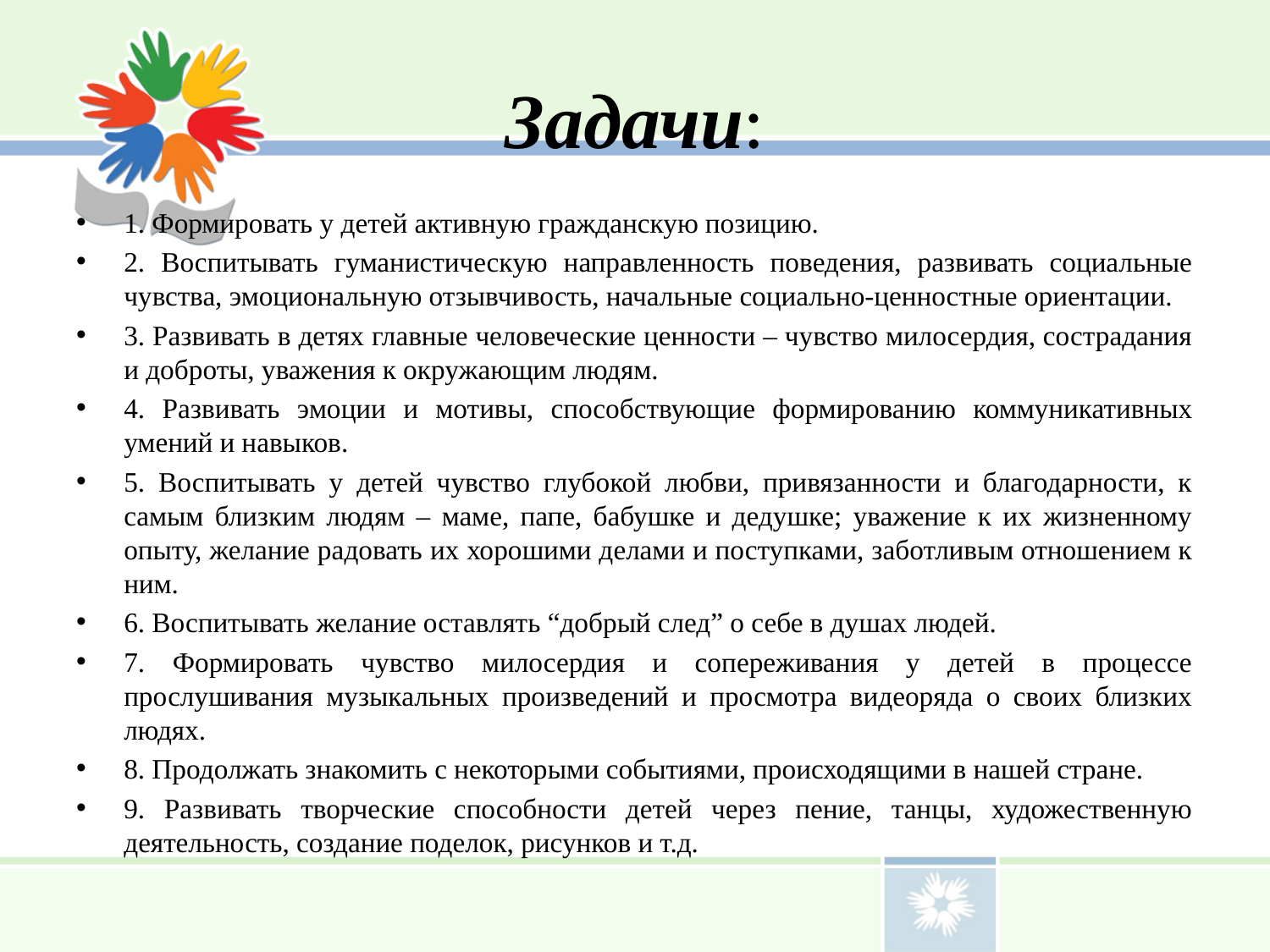

# Задачи:

[unsupported chart]

1. Формировать у детей активную гражданскую позицию.
2. Воспитывать гуманистическую направленность поведения, развивать социальные чувства, эмоциональную отзывчивость, начальные социально-ценностные ориентации.
3. Развивать в детях главные человеческие ценности – чувство милосердия, сострадания и доброты, уважения к окружающим людям.
4. Развивать эмоции и мотивы, способствующие формированию коммуникативных умений и навыков.
5. Воспитывать у детей чувство глубокой любви, привязанности и благодарности, к самым близким людям – маме, папе, бабушке и дедушке; уважение к их жизненному опыту, желание радовать их хорошими делами и поступками, заботливым отношением к ним.
6. Воспитывать желание оставлять “добрый след” о себе в душах людей.
7. Формировать чувство милосердия и сопереживания у детей в процессе прослушивания музыкальных произведений и просмотра видеоряда о своих близких людях.
8. Продолжать знакомить с некоторыми событиями, происходящими в нашей стране.
9. Развивать творческие способности детей через пение, танцы, художественную деятельность, создание поделок, рисунков и т.д.